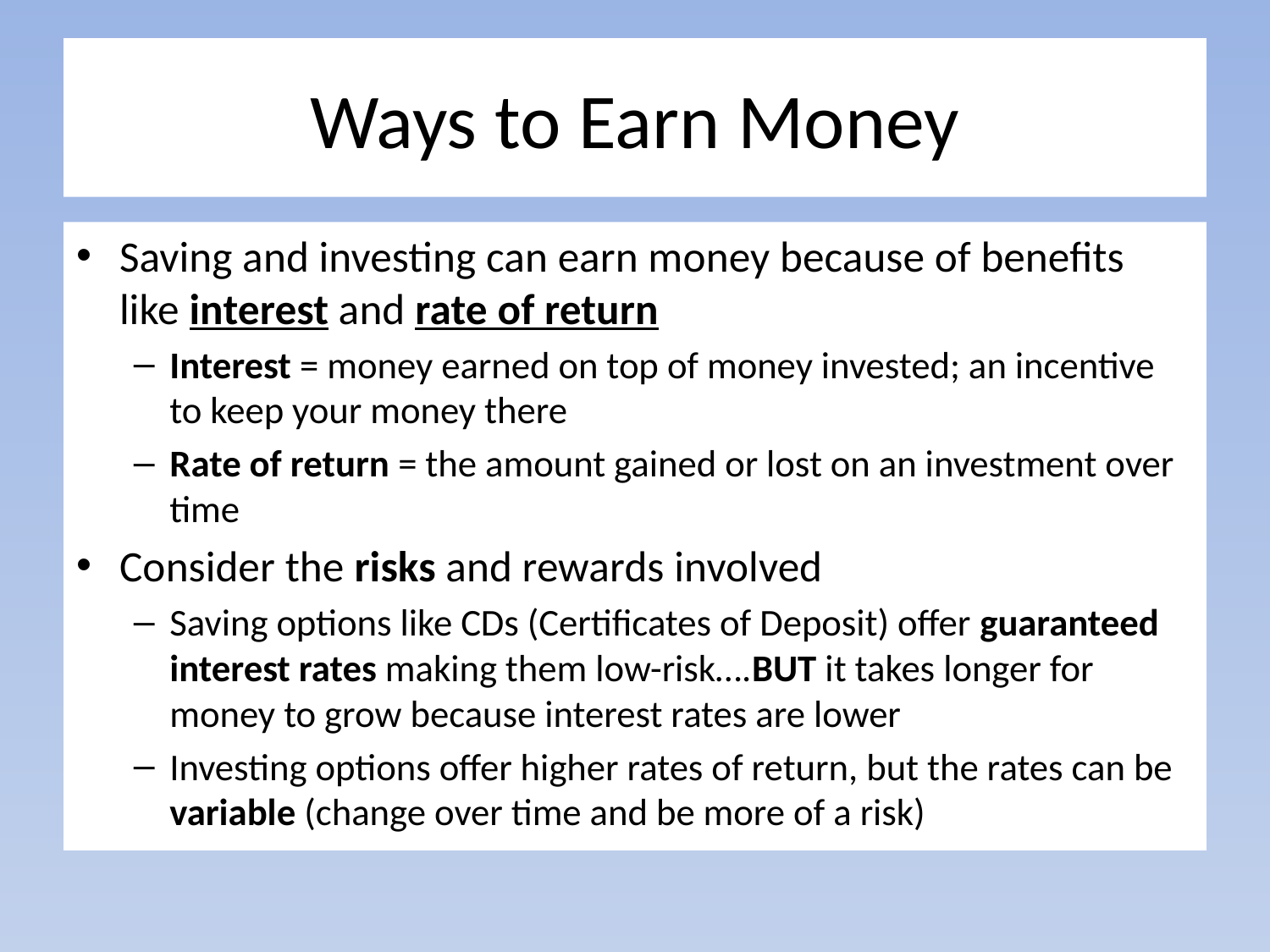

# Ways to Earn Money
Saving and investing can earn money because of benefits like interest and rate of return
Interest = money earned on top of money invested; an incentive to keep your money there
Rate of return = the amount gained or lost on an investment over time
Consider the risks and rewards involved
Saving options like CDs (Certificates of Deposit) offer guaranteed interest rates making them low-risk….BUT it takes longer for money to grow because interest rates are lower
Investing options offer higher rates of return, but the rates can be variable (change over time and be more of a risk)